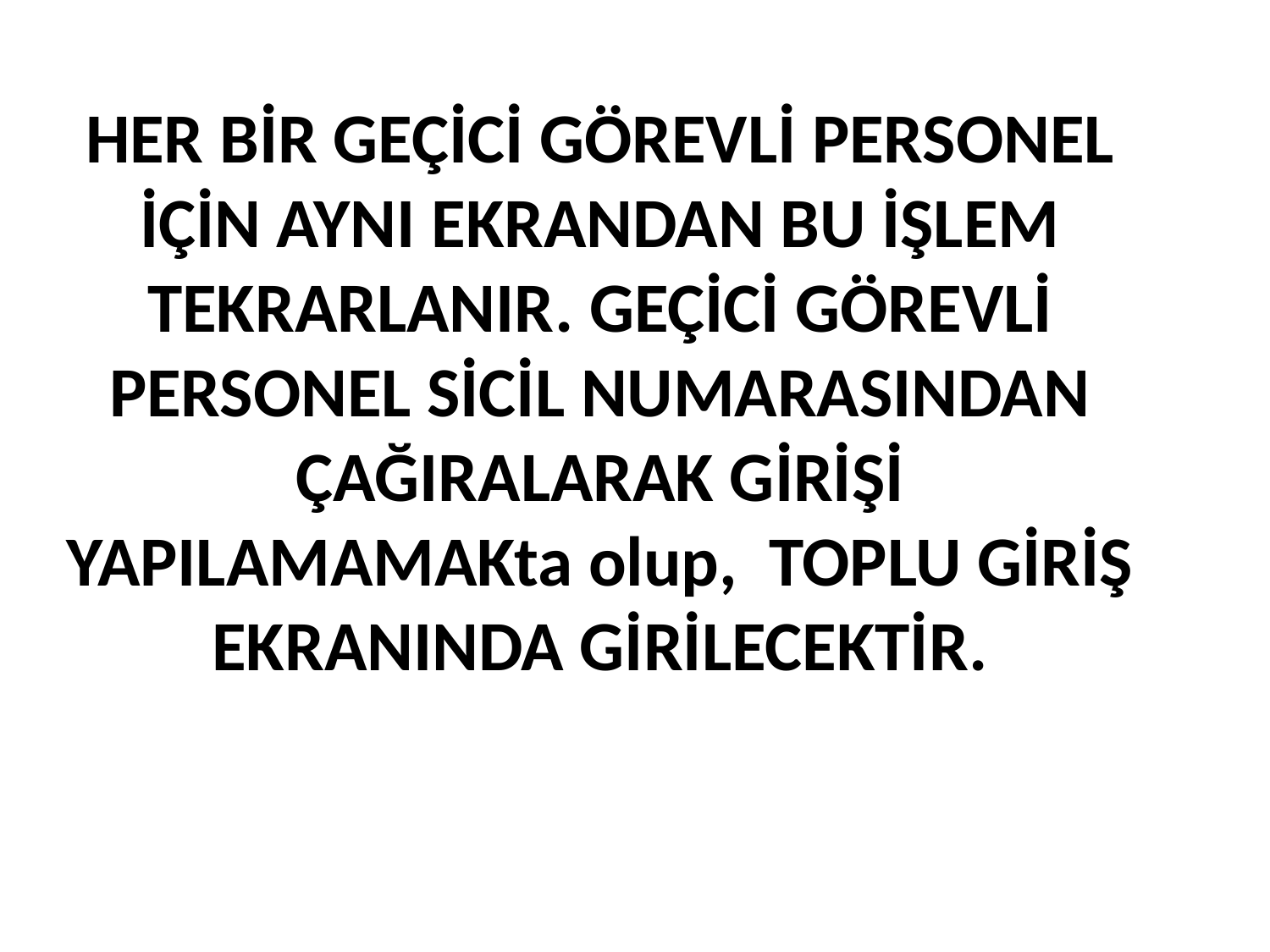

HER BİR GEÇİCİ GÖREVLİ PERSONEL İÇİN AYNI EKRANDAN BU İŞLEM TEKRARLANIR. GEÇİCİ GÖREVLİ PERSONEL SİCİL NUMARASINDAN ÇAĞIRALARAK GİRİŞİ YAPILAMAMAKta olup,  TOPLU GİRİŞ EKRANINDA GİRİLECEKTİR.